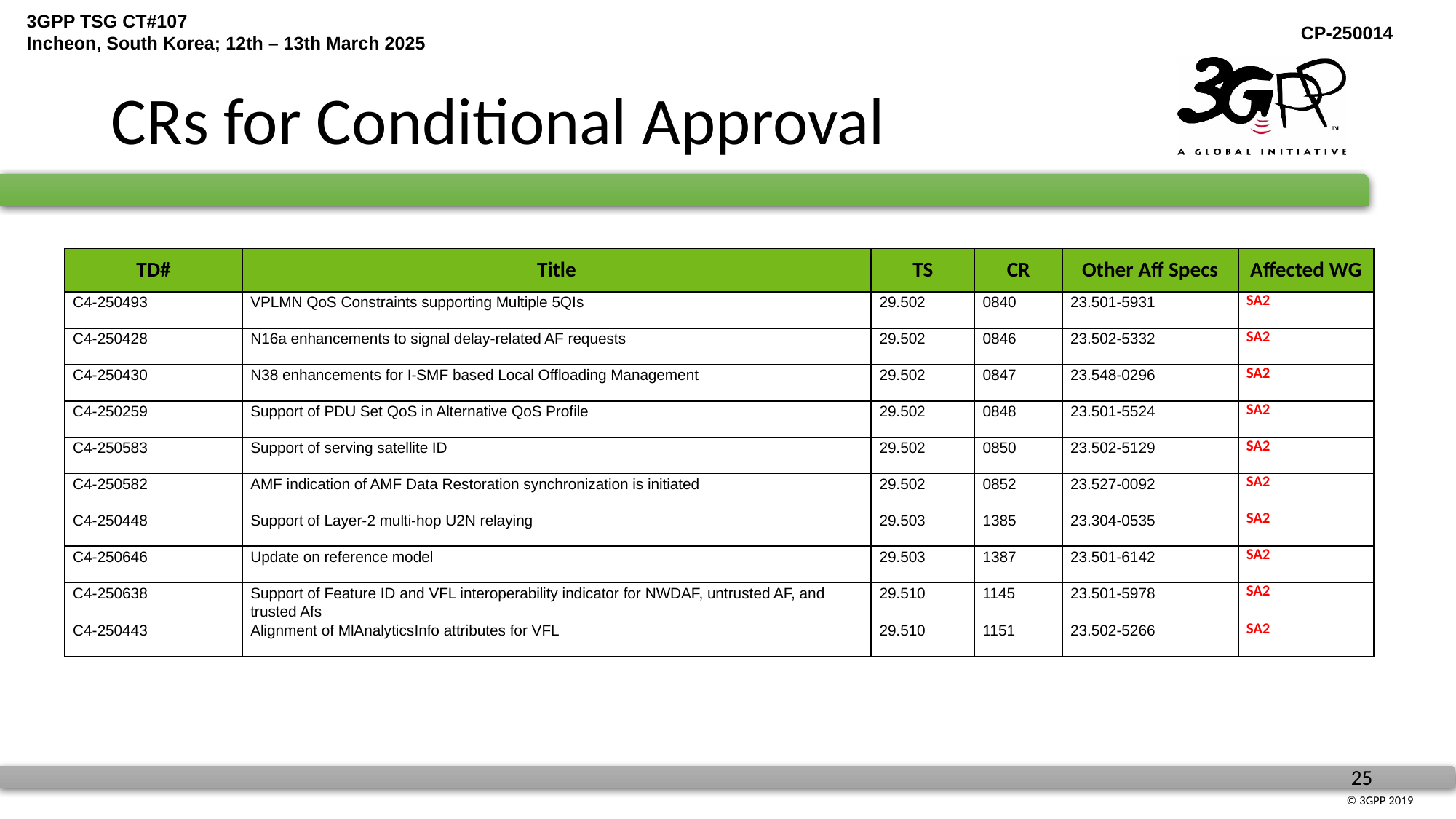

# CRs for Conditional Approval
| TD# | Title | TS | CR | Other Aff Specs | Affected WG |
| --- | --- | --- | --- | --- | --- |
| C4-250493 | VPLMN QoS Constraints supporting Multiple 5QIs | 29.502 | 0840 | 23.501-5931 | SA2 |
| C4-250428 | N16a enhancements to signal delay-related AF requests | 29.502 | 0846 | 23.502-5332 | SA2 |
| C4-250430 | N38 enhancements for I-SMF based Local Offloading Management | 29.502 | 0847 | 23.548-0296 | SA2 |
| C4-250259 | Support of PDU Set QoS in Alternative QoS Profile | 29.502 | 0848 | 23.501-5524 | SA2 |
| C4-250583 | Support of serving satellite ID | 29.502 | 0850 | 23.502-5129 | SA2 |
| C4-250582 | AMF indication of AMF Data Restoration synchronization is initiated | 29.502 | 0852 | 23.527-0092 | SA2 |
| C4-250448 | Support of Layer-2 multi-hop U2N relaying | 29.503 | 1385 | 23.304-0535 | SA2 |
| C4-250646 | Update on reference model | 29.503 | 1387 | 23.501-6142 | SA2 |
| C4-250638 | Support of Feature ID and VFL interoperability indicator for NWDAF, untrusted AF, and trusted Afs | 29.510 | 1145 | 23.501-5978 | SA2 |
| C4-250443 | Alignment of MlAnalyticsInfo attributes for VFL | 29.510 | 1151 | 23.502-5266 | SA2 |